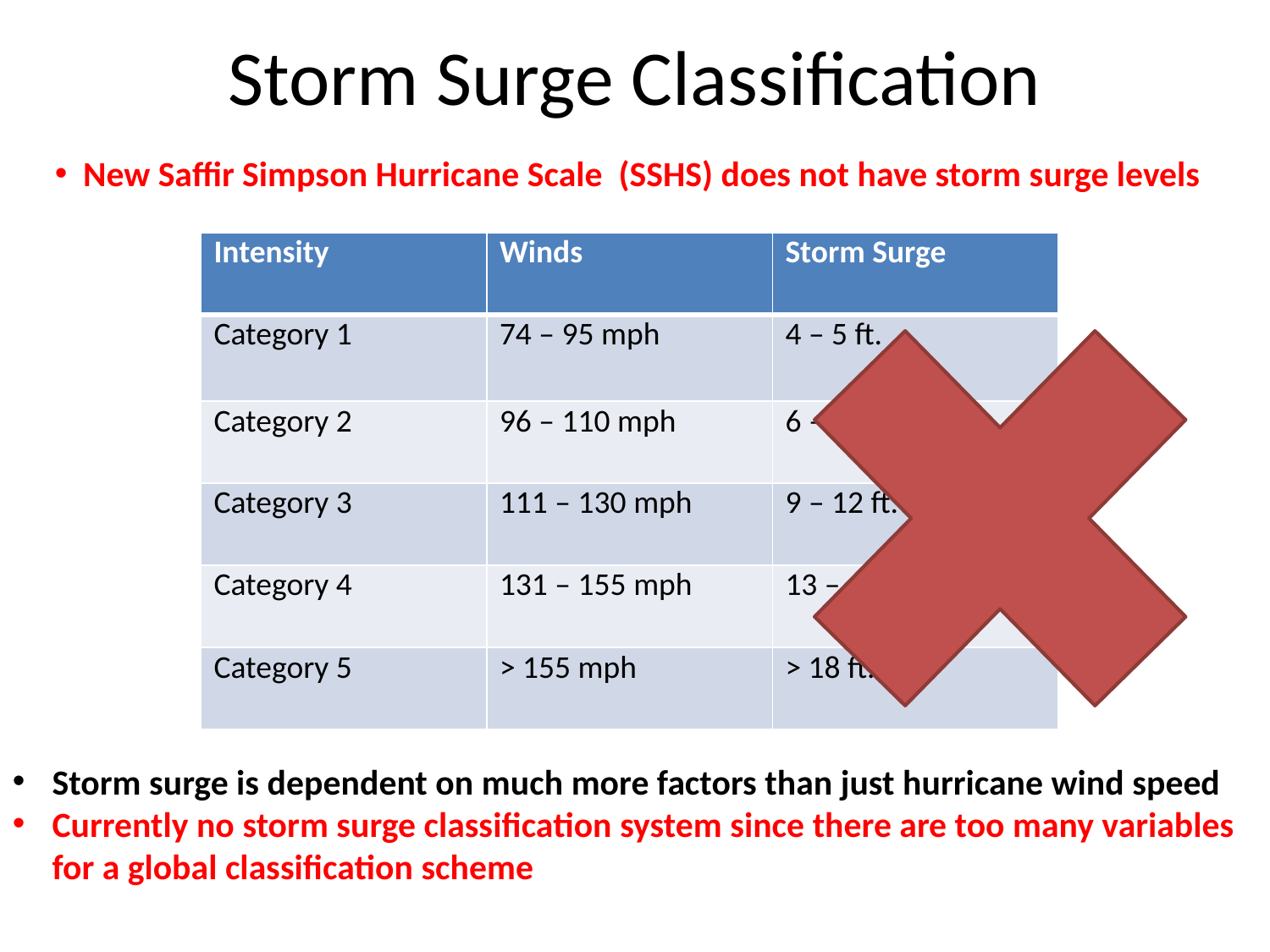

# Storm Surge Classification
  New Saffir Simpson Hurricane Scale  (SSHS) does not have storm surge levels
| Intensity | Winds | Storm Surge |
| --- | --- | --- |
| Category 1 | 74 – 95 mph | 4 – 5 ft. |
| Category 2 | 96 – 110 mph | 6 – 8 ft. |
| Category 3 | 111 – 130 mph | 9 – 12 ft. |
| Category 4 | 131 – 155 mph | 13 – 18 ft. |
| Category 5 | > 155 mph | > 18 ft. |

Storm surge is dependent on much more factors than just hurricane wind speed
Currently no storm surge classification system since there are too many variables for a global classification scheme